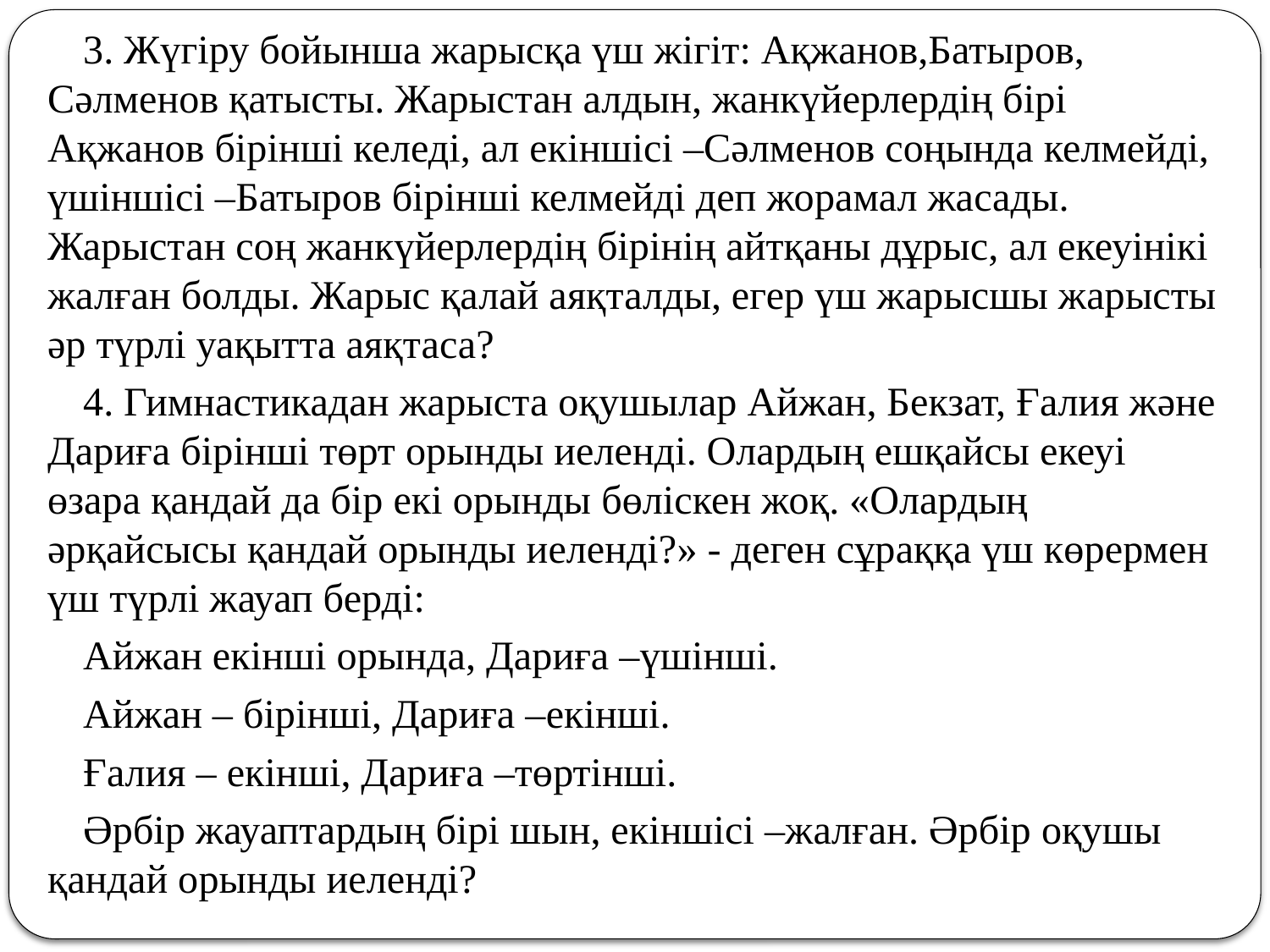

3. Жүгіру бойынша жарысқа үш жігіт: Ақжанов,Батыров, Сәлменов қатысты. Жарыстан алдын, жанкүйерлердің бірі Ақжанов бірінші келеді, ал екіншісі –Сәлменов соңында келмейді, үшіншісі –Батыров бірінші келмейді деп жорамал жасады. Жарыстан соң жанкүйерлердің бірінің айтқаны дұрыс, ал екеуінікі жалған болды. Жарыс қалай аяқталды, егер үш жарысшы жарысты әр түрлі уақытта аяқтаса?
4. Гимнастикадан жарыста оқушылар Айжан, Бекзат, Ғалия және Дариға бірінші төрт орынды иеленді. Олардың ешқайсы екеуі өзара қандай да бір екі орынды бөліскен жоқ. «Олардың әрқайсысы қандай орынды иеленді?» - деген сұраққа үш көрермен үш түрлі жауап берді:
Айжан екінші орында, Дариға –үшінші.
Айжан – бірінші, Дариға –екінші.
Ғалия – екінші, Дариға –төртінші.
Әрбір жауаптардың бірі шын, екіншісі –жалған. Әрбір оқушы қандай орынды иеленді?